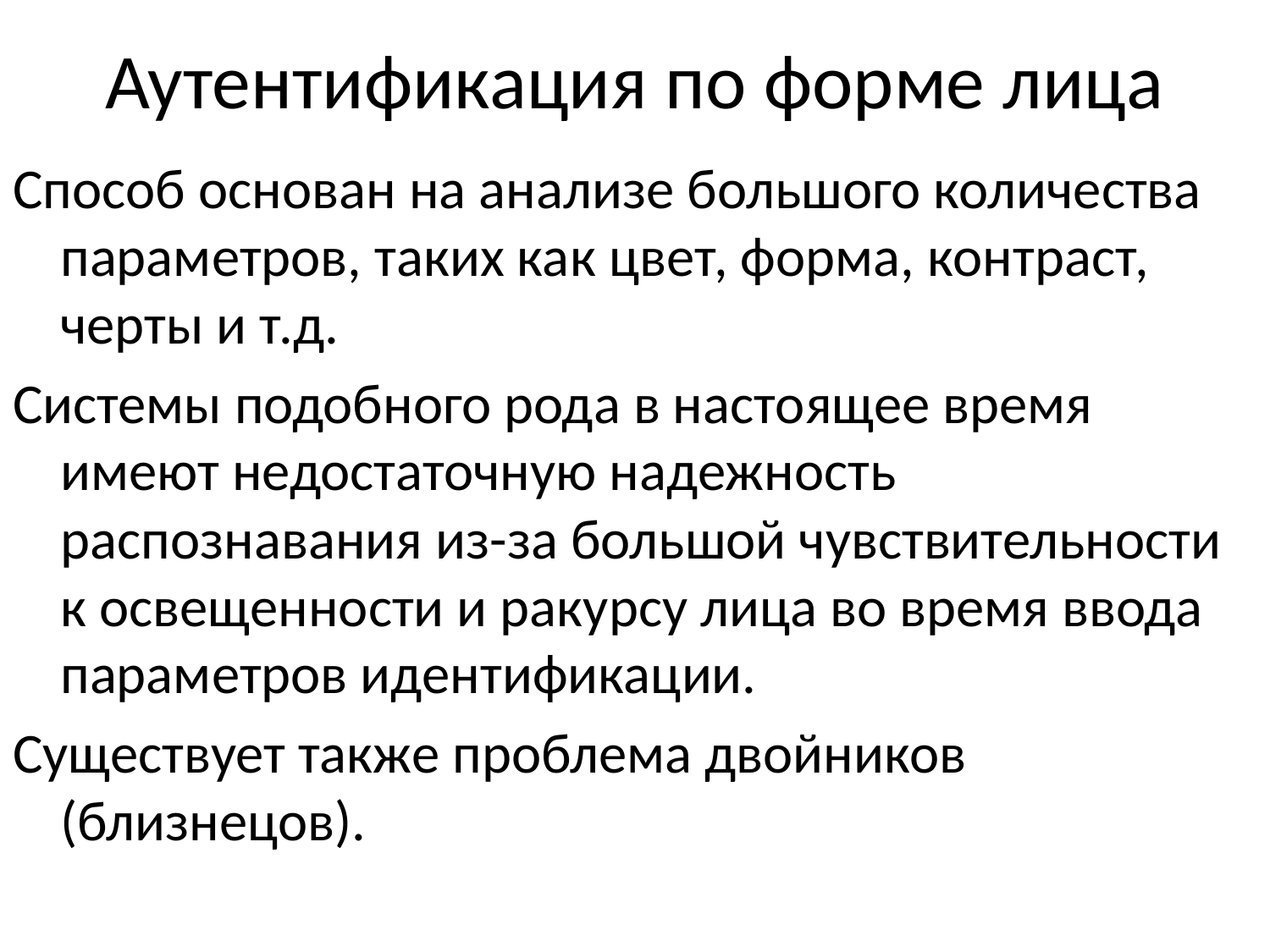

# Аутентификация по форме лица
Способ основан на анализе большого количества параметров, таких как цвет, форма, контраст, черты и т.д.
Системы подобного рода в настоящее время имеют недостаточную надежность распознавания из-за большой чувствительности к освещенности и ракурсу лица во время ввода параметров идентификации.
Существует также проблема двойников (близнецов).